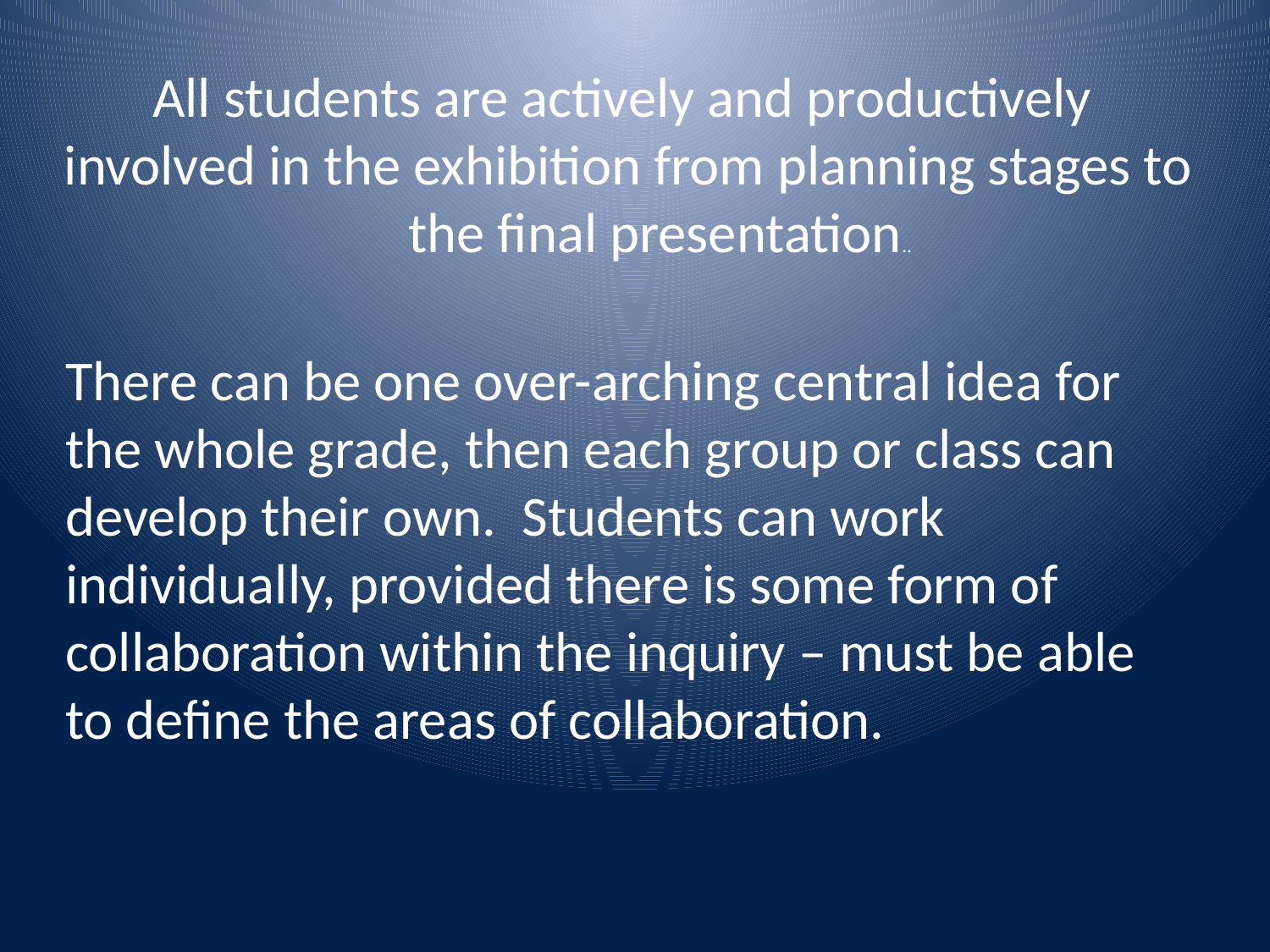

All students are actively and productively
 involved in the exhibition from planning stages to
      the final presentation..

There can be one over-arching central idea for the whole grade, then each group or class can develop their own.  Students can work individually, provided there is some form of collaboration within the inquiry – must be able to define the areas of collaboration.